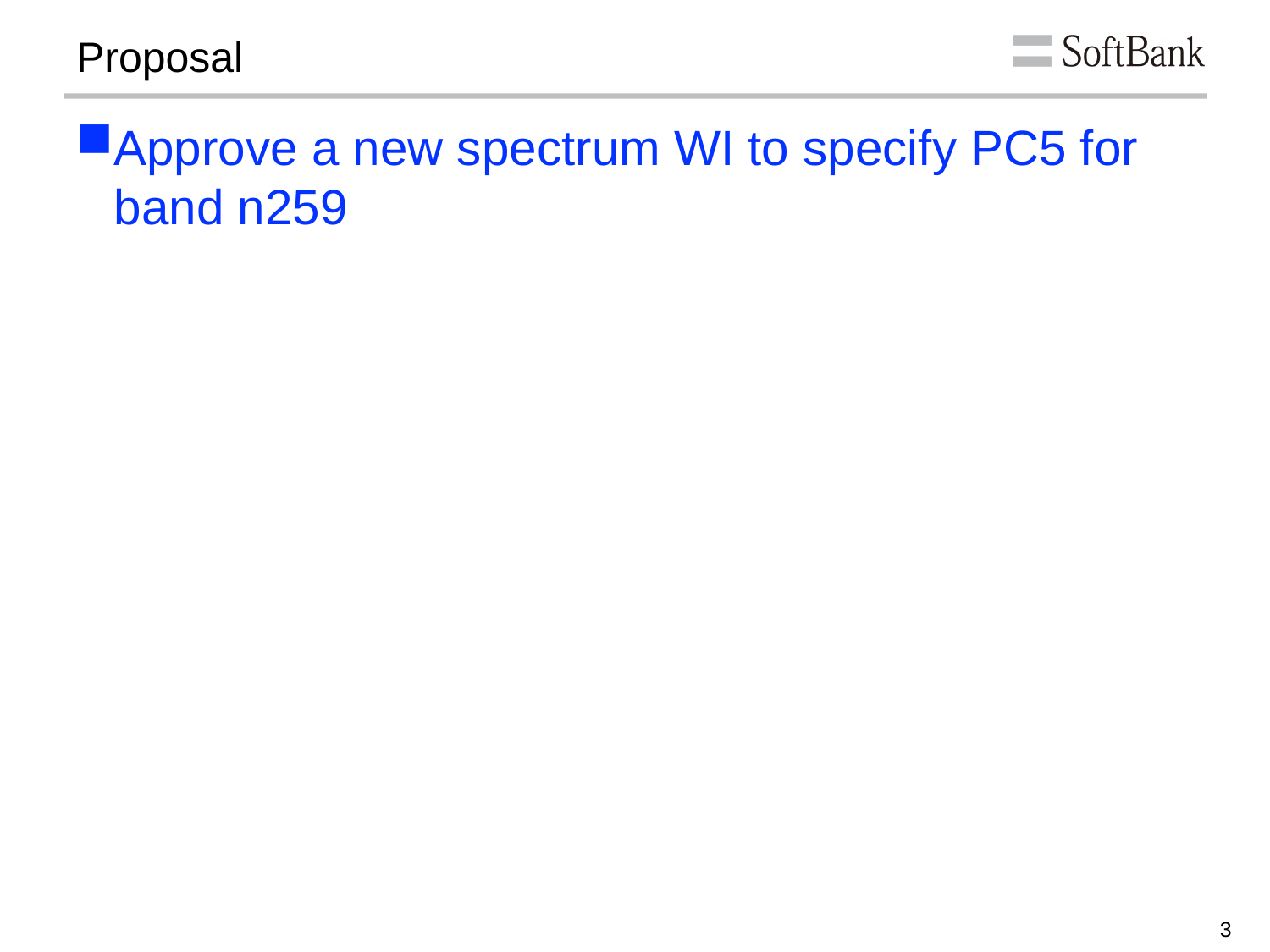

# Proposal
Approve a new spectrum WI to specify PC5 for band n259